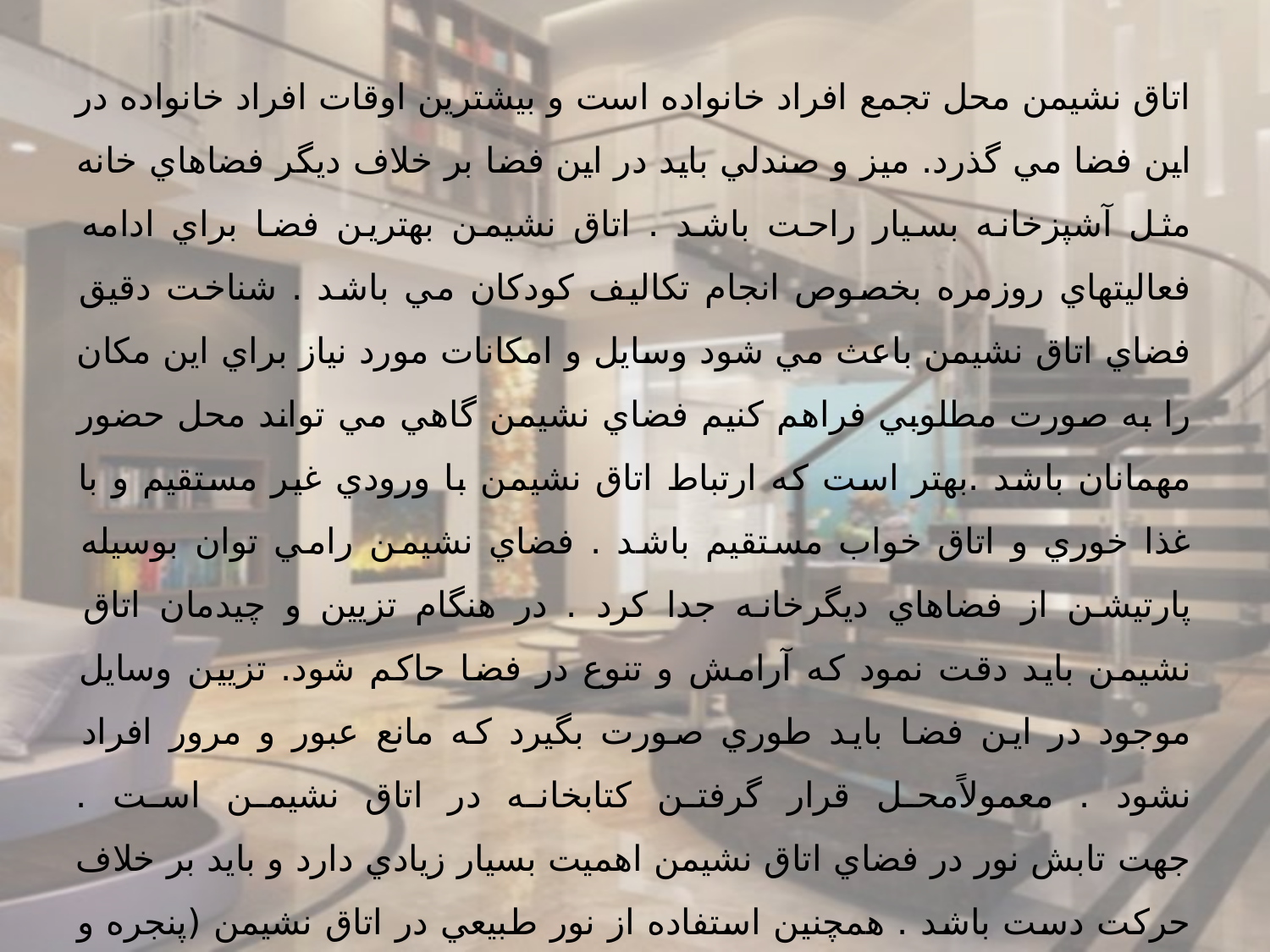

اتاق نشيمن محل تجمع افراد خانواده است و بيشترين اوقات افراد خانواده در اين فضا مي گذرد. ميز و صندلي بايد در اين فضا بر خلاف ديگر فضاهاي خانه مثل آشپزخانه بسيار راحت باشد . اتاق نشيمن بهترين فضا براي ادامه فعاليتهاي روزمره بخصوص انجام تكاليف كودكان مي باشد . شناخت دقيق فضاي اتاق نشيمن باعث مي شود وسايل و امكانات مورد نياز براي اين مكان را به صورت مطلوبي فراهم كنيم فضاي نشيمن گاهي مي تواند محل حضور مهمانان باشد .بهتر است كه ارتباط اتاق نشيمن با ورودي غير مستقيم و با غذا خوري و اتاق خواب مستقيم باشد . فضاي نشيمن رامي توان بوسيله پارتيشن از فضاهاي ديگرخانه جدا كرد . در هنگام تزيين و چيدمان اتاق نشيمن بايد دقت نمود كه آرامش و تنوع در فضا حاكم شود. تزيين وسايل موجود در اين فضا بايد طوري صورت بگيرد كه مانع عبور و مرور افراد نشود . معمولاًمحل قرار گرفتن كتابخانه در اتاق نشيمن است .
جهت تابش نور در فضاي اتاق نشيمن اهميت بسيار زيادي دارد و بايد بر خلاف حركت دست باشد . همچنين استفاده از نور طبيعي در اتاق نشيمن (پنجره و پرده ) در اين فضا مسئله مهمي است . بهتر است در فضاي نشيمن از نور هاي متمركز استفاده نشود. استفاده از نور هاي مخفي در ايجاد آرامش این فضا مناسبتر است.